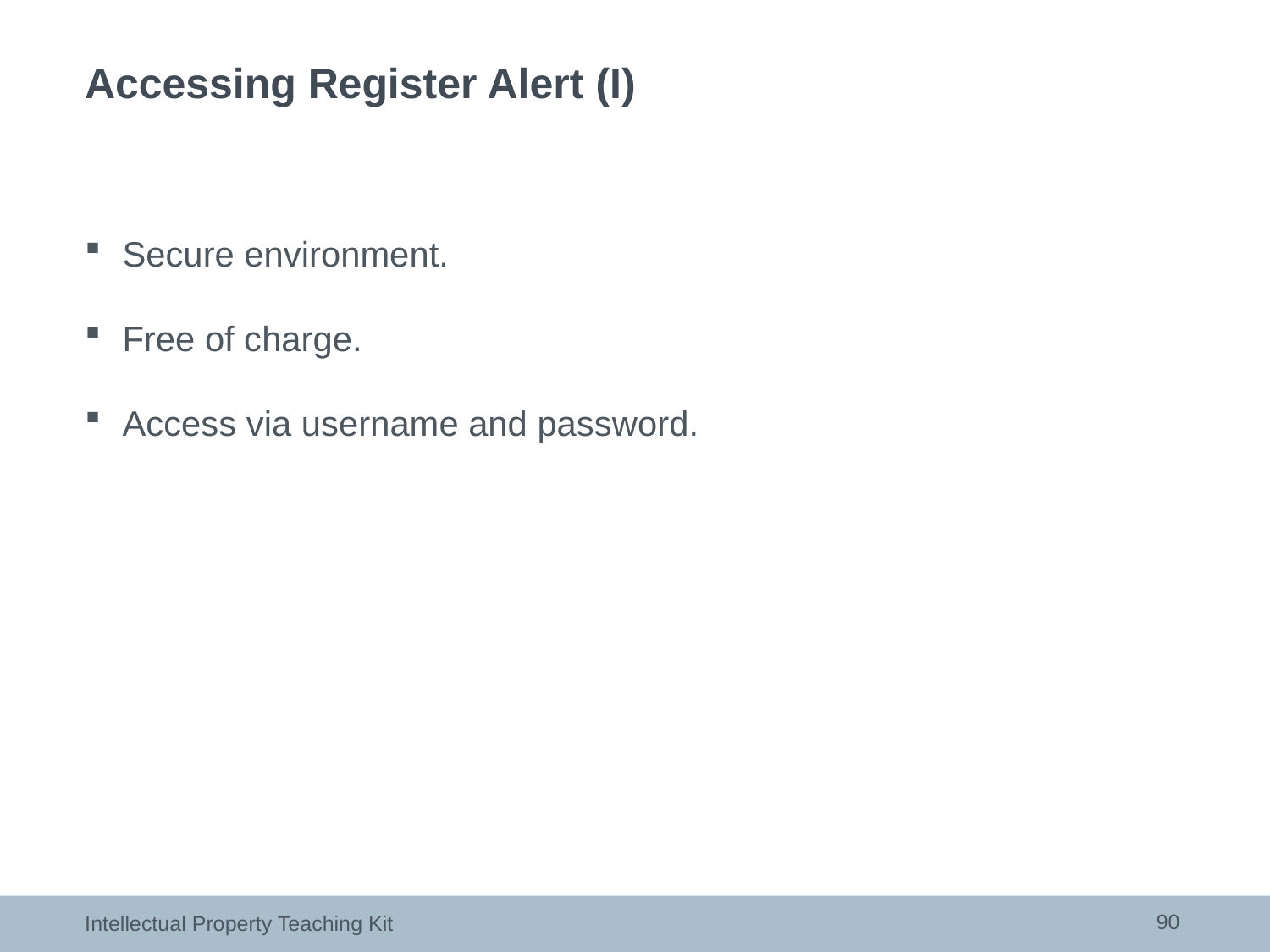

# Accessing Register Alert (I)
Secure environment.

Free of charge.

Access via username and password.
90
Intellectual Property Teaching Kit